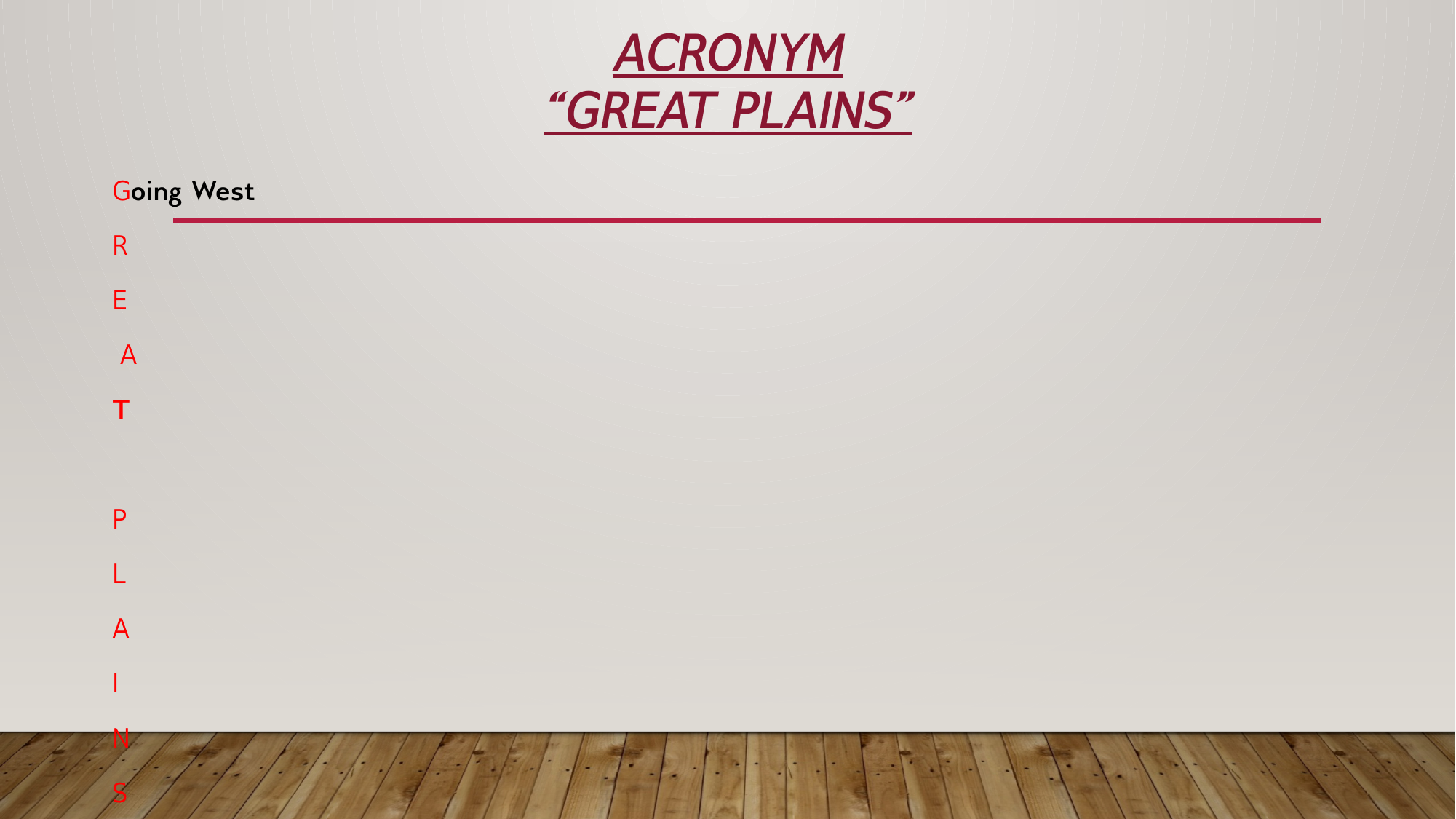

# Acronym “Great Plains”
	Going West
	R
	E
            A
	T

	P
	L
	A
	I
	N
	S